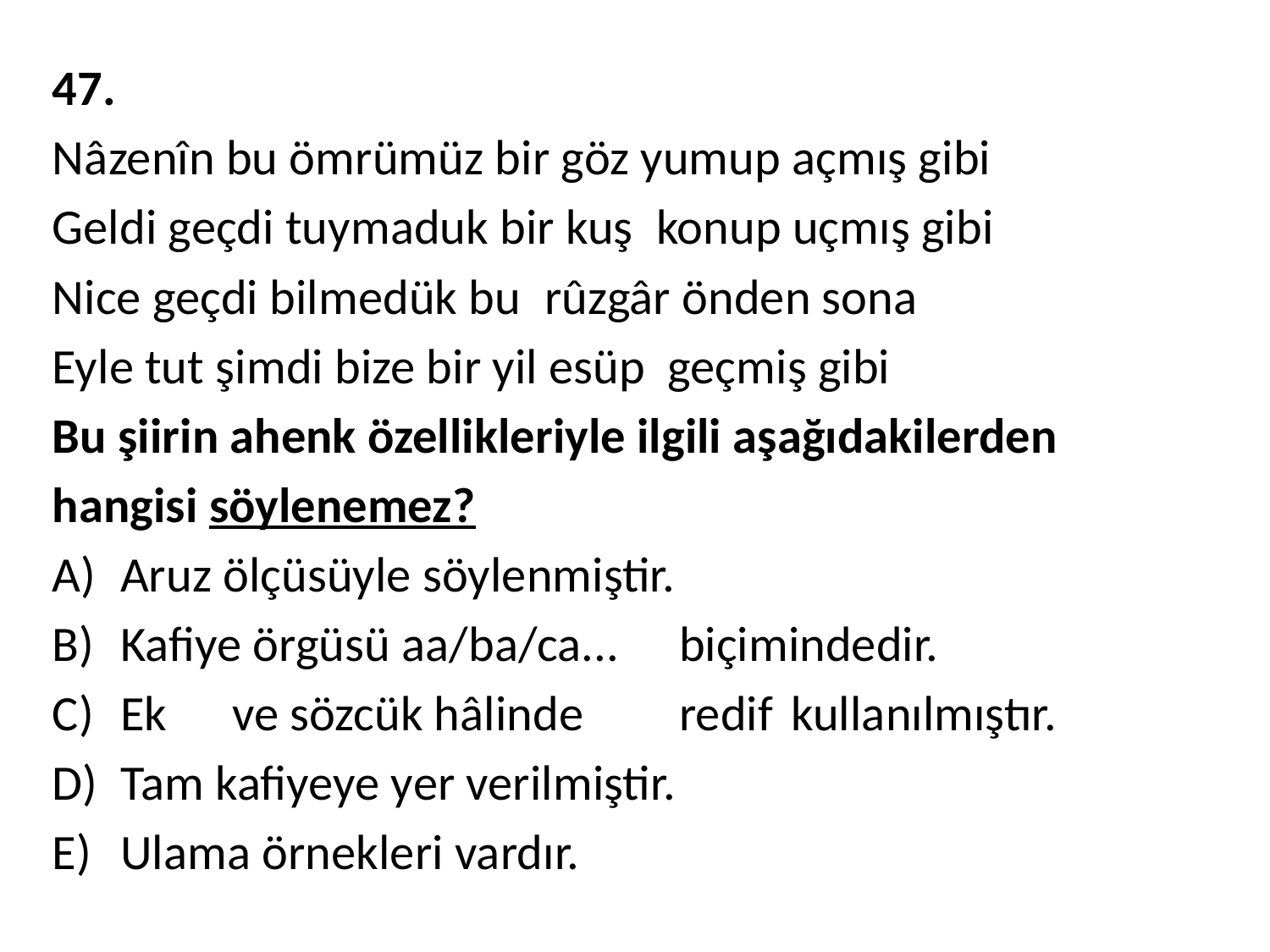

47.
Nâzenîn bu ömrümüz bir göz yumup açmış gibi
Geldi geçdi tuymaduk bir kuş	konup uçmış gibi
Nice geçdi bilmedük bu	rûzgâr önden sona
Eyle tut şimdi bize bir yil esüp	 geçmiş gibi
Bu şiirin ahenk özellikleriyle ilgili aşağıdakilerden
hangisi söylenemez?
Aruz ölçüsüyle söylenmiştir.
Kafiye örgüsü aa/ba/ca...	biçimindedir.
Ek	ve sözcük hâlinde	redif	kullanılmıştır.
Tam kafiyeye yer verilmiştir.
E)	Ulama örnekleri vardır.